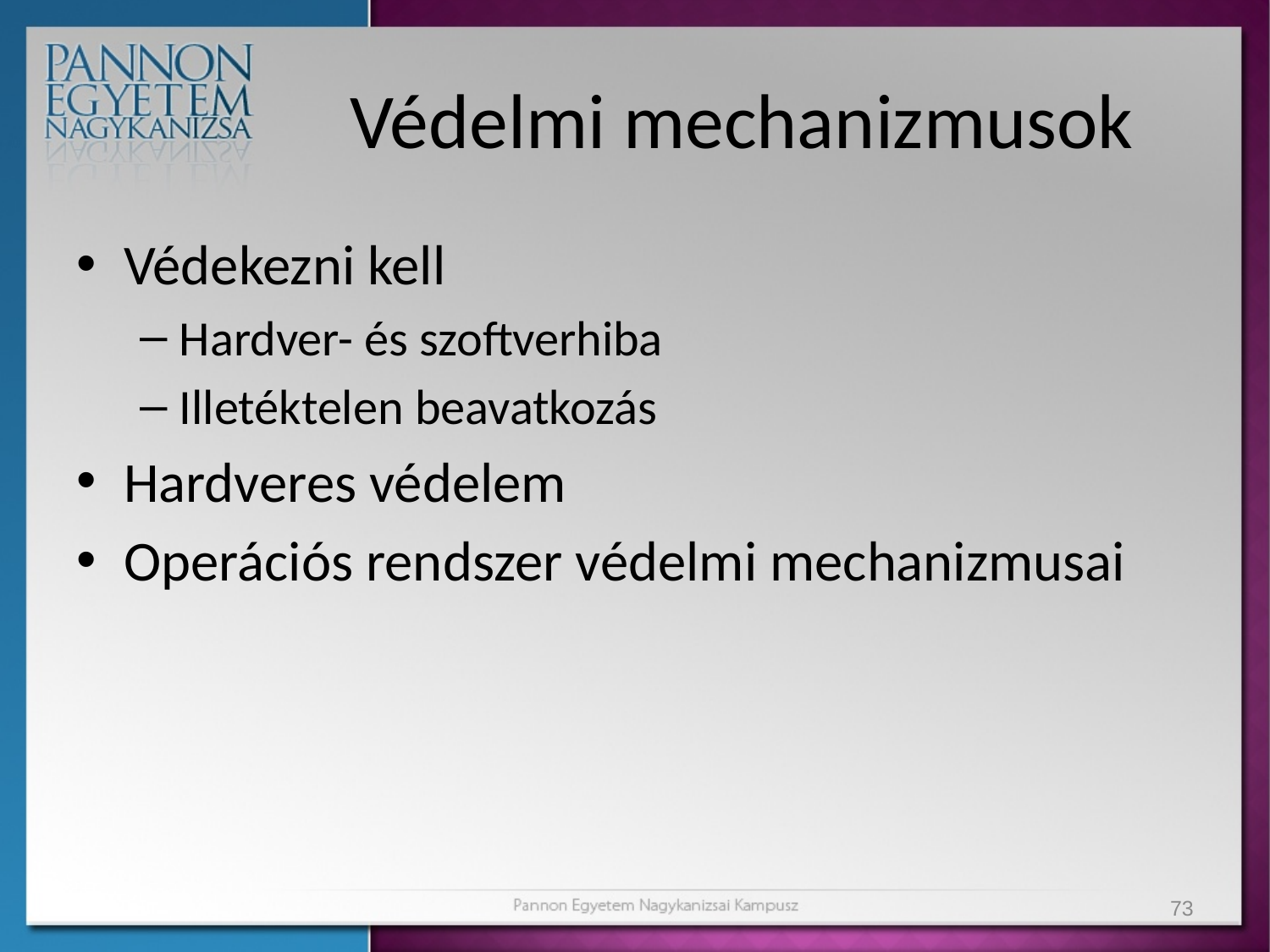

# Védelmi mechanizmusok
Védekezni kell
Hardver- és szoftverhiba
Illetéktelen beavatkozás
Hardveres védelem
Operációs rendszer védelmi mechanizmusai
73